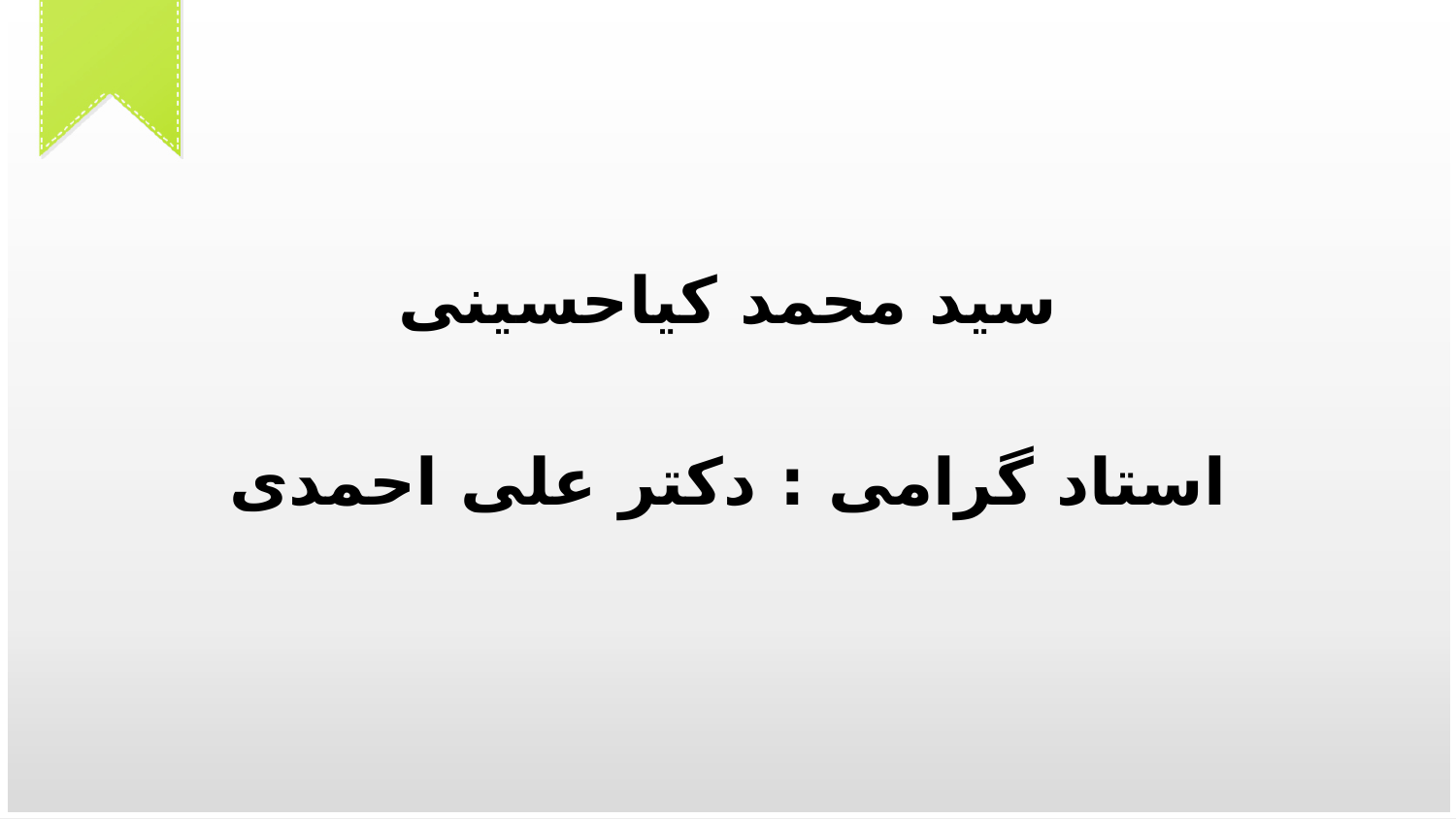

سید محمد کیاحسینی

استاد گرامی : دکتر علی احمدی